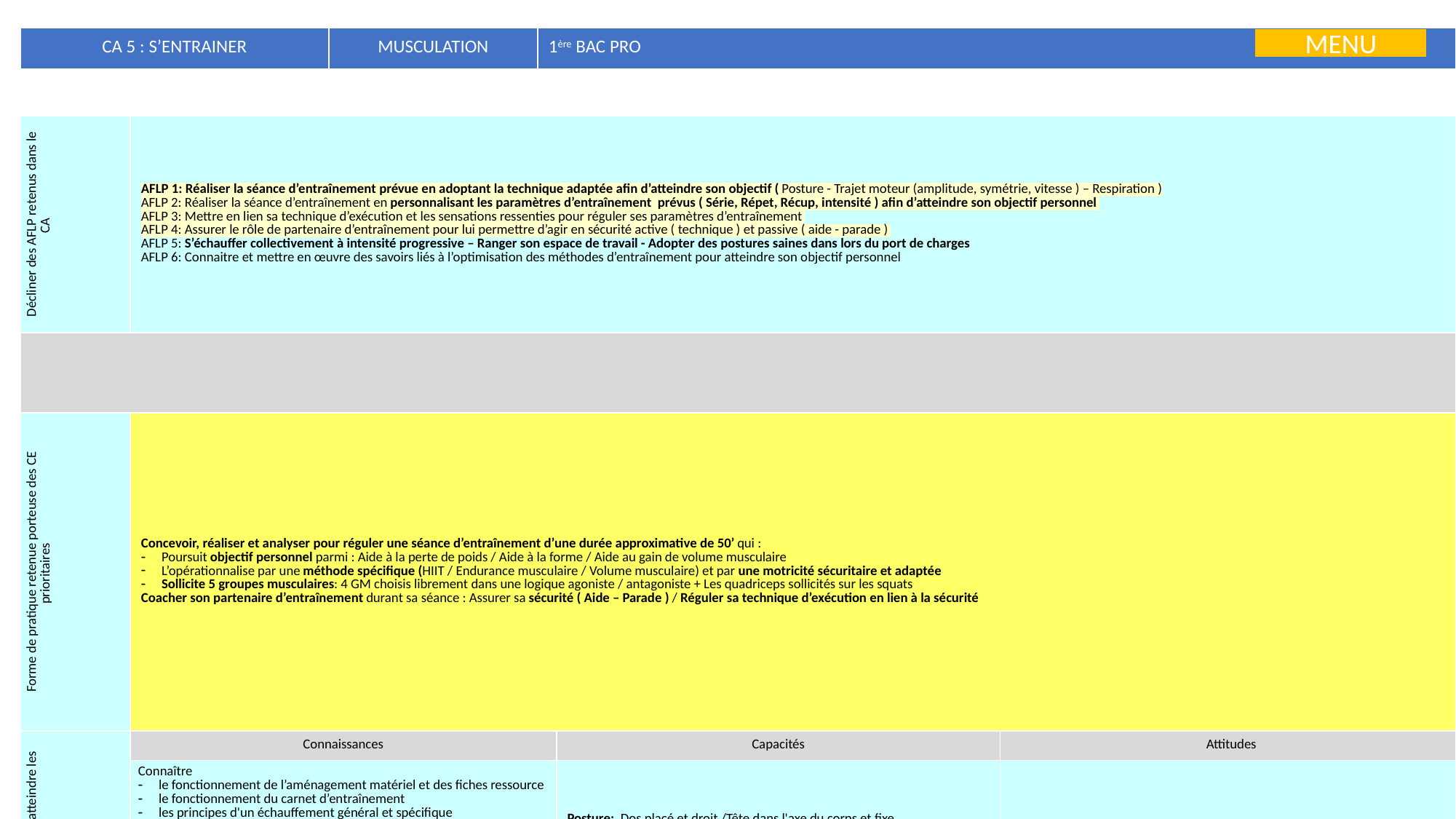

| CA 5 : S’ENTRAINER |  |  | MUSCULATION |  | 1ère BAC PRO |  |  |  |  |  |
| --- | --- | --- | --- | --- | --- | --- | --- | --- | --- | --- |
|  |  |  |  |  |  |  |  |  |  |  |
| Décliner des AFLP retenus dans le CA | AFLP 1: Réaliser la séance d’entraînement prévue en adoptant la technique adaptée afin d’atteindre son objectif ( Posture - Trajet moteur (amplitude, symétrie, vitesse ) – Respiration ) AFLP 2: Réaliser la séance d’entraînement en personnalisant les paramètres d’entraînement prévus ( Série, Répet, Récup, intensité ) afin d’atteindre son objectif personnel AFLP 3: Mettre en lien sa technique d’exécution et les sensations ressenties pour réguler ses paramètres d’entraînement AFLP 4: Assurer le rôle de partenaire d’entraînement pour lui permettre d’agir en sécurité active ( technique ) et passive ( aide - parade ) AFLP 5: S’échauffer collectivement à intensité progressive – Ranger son espace de travail - Adopter des postures saines dans lors du port de charges AFLP 6: Connaitre et mettre en œuvre des savoirs liés à l’optimisation des méthodes d’entraînement pour atteindre son objectif personnel |  |  |  |  |  |  |  |  |  |
|  |  |  |  |  |  |  |  |  |  |  |
| Forme de pratique retenue porteuse des CE prioritaires | Concevoir, réaliser et analyser pour réguler une séance d’entraînement d’une durée approximative de 50’ qui : Poursuit objectif personnel parmi : Aide à la perte de poids / Aide à la forme / Aide au gain de volume musculaire L’opérationnalise par une méthode spécifique (HIIT / Endurance musculaire / Volume musculaire) et par une motricité sécuritaire et adaptée Sollicite 5 groupes musculaires: 4 GM choisis librement dans une logique agoniste / antagoniste + Les quadriceps sollicités sur les squats Coacher son partenaire d’entraînement durant sa séance : Assurer sa sécurité ( Aide – Parade ) / Réguler sa technique d’exécution en lien à la sécurité |  |  |  |  |  |  |  |  |  |
| Eléments prioritaires pour atteindre les AFLP | Connaissances |  |  |  |  | Capacités |  |  | Attitudes |  |
|  | Connaître le fonctionnement de l’aménagement matériel et des fiches ressource le fonctionnement du carnet d’entraînement les principes d'un échauffement général et spécifique le voc spécifique: série / répét/ charge / Tps de Récup / Intensité le nom et localisation des groupes musculaires et leurs exercices respectifs les paramètres d’entraînement pour atteindre son objectif personnel |  |  |  |  | Posture: Dos placé et droit /Tête dans l'axe du corps et fixe Trajets : Déplacer les charges dans l'axe de manière contrôlée Respiration: Expiration forcée lorsque je déplace la charge vers le haut /Inspiration forcée lorsque je déplace la charge vers le bas Etirements: Réaliser pour chaque atelier l'étirement adapté Parade: Dos droit, 2 mains suivent la barre sans la toucher prêtes à intervenir si barre commence à redescendre en phase de montée Matériel: Verrouiller les barres et les poids / Charger et décharger / Régler la machine |  |  | Accepter de travailler à une charge optimale sur une base de critère techniques / sensations Accepter de faire confiance au pareur Rester concentré pendant toute la durée d’une séance   Rester concentré pendant toute la durée d’une série pour aider / parer Accepter de travailler en alternance sur un appareil Accepter de ranger le matériel à l’issue d’un exercice |  |
| Étapes du cycle | Etape 1 |  |  |  |  | Etape 2 |  |  | Etape 3 |  |
|  | Construire la relation Technique – Sensations – Charge Découvrir les muscles – Exercices – Etirements |  |  |  |  | Découverte des 3 mobiles et des méthodes d’entraînement correspondantes avec dévolution progressive des paramètres d’entraînement |  |  | Définir son projet d’entraînement final et s’entraîner |  |
|  | WOD Epaules Strong top / Strong down Relation Charge technique | WOD Quadri Strong top / Strong down Relation Charge Technique Sensation |  | WOD Pectoraux Full Body Free Ago/Anta Relation Charge Technique Sensation |  | WOD Abdos Objectif Aide à la forme, la santé Méthode Endurance musculaire | WOD Ischios Objectif aide au gain de volume Méthode volume musculaire | WOD Dorsaux Objectif aide à la perte de poids Méthode HIIT | Choix objectif, méthode correspondante et affinement des paramètres d’entraînement | Evaluation |
MENU
.